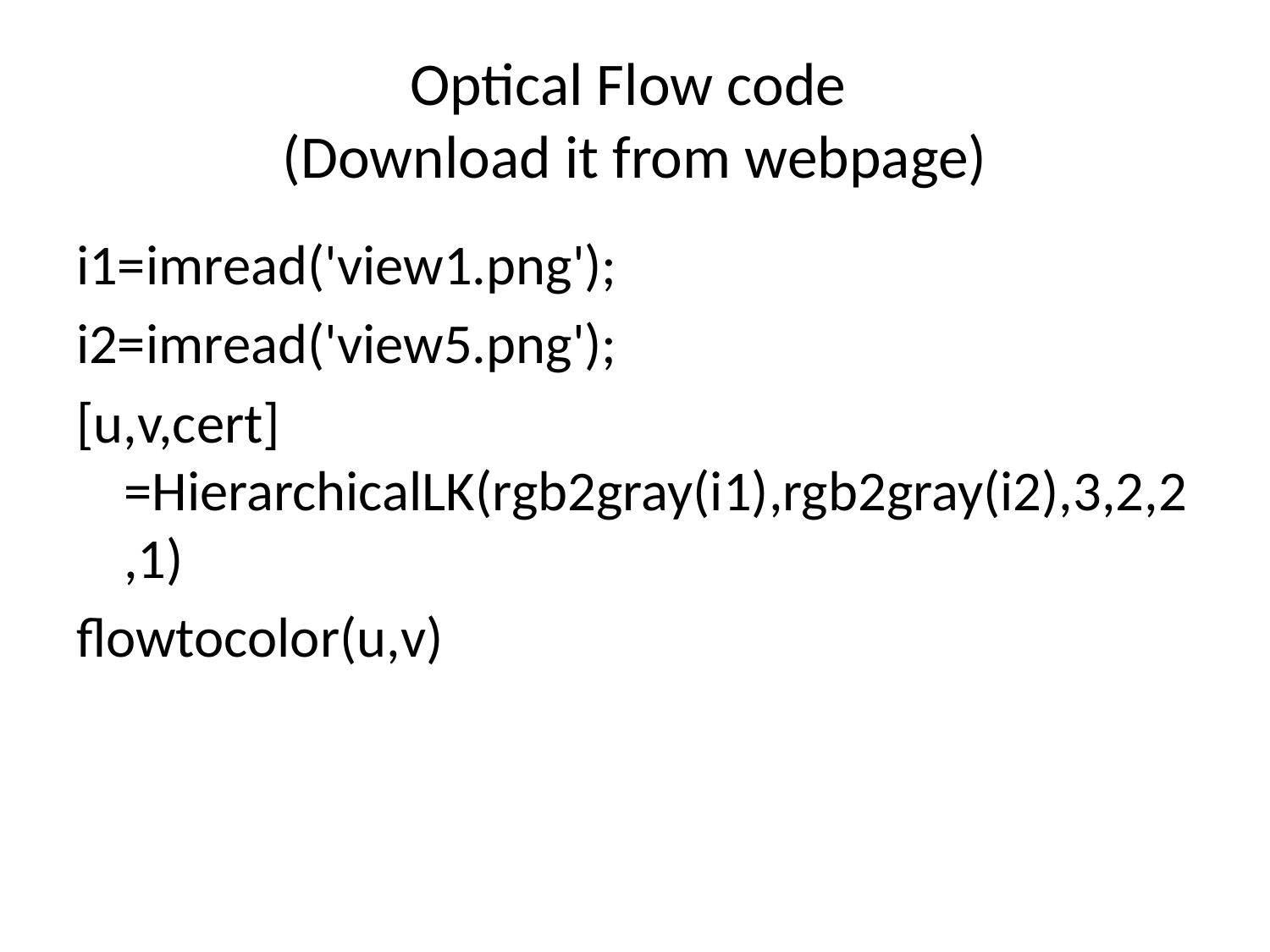

# Optical Flow code (Download it from webpage)
i1=imread('view1.png');
i2=imread('view5.png');
[u,v,cert] =HierarchicalLK(rgb2gray(i1),rgb2gray(i2),3,2,2,1)
flowtocolor(u,v)